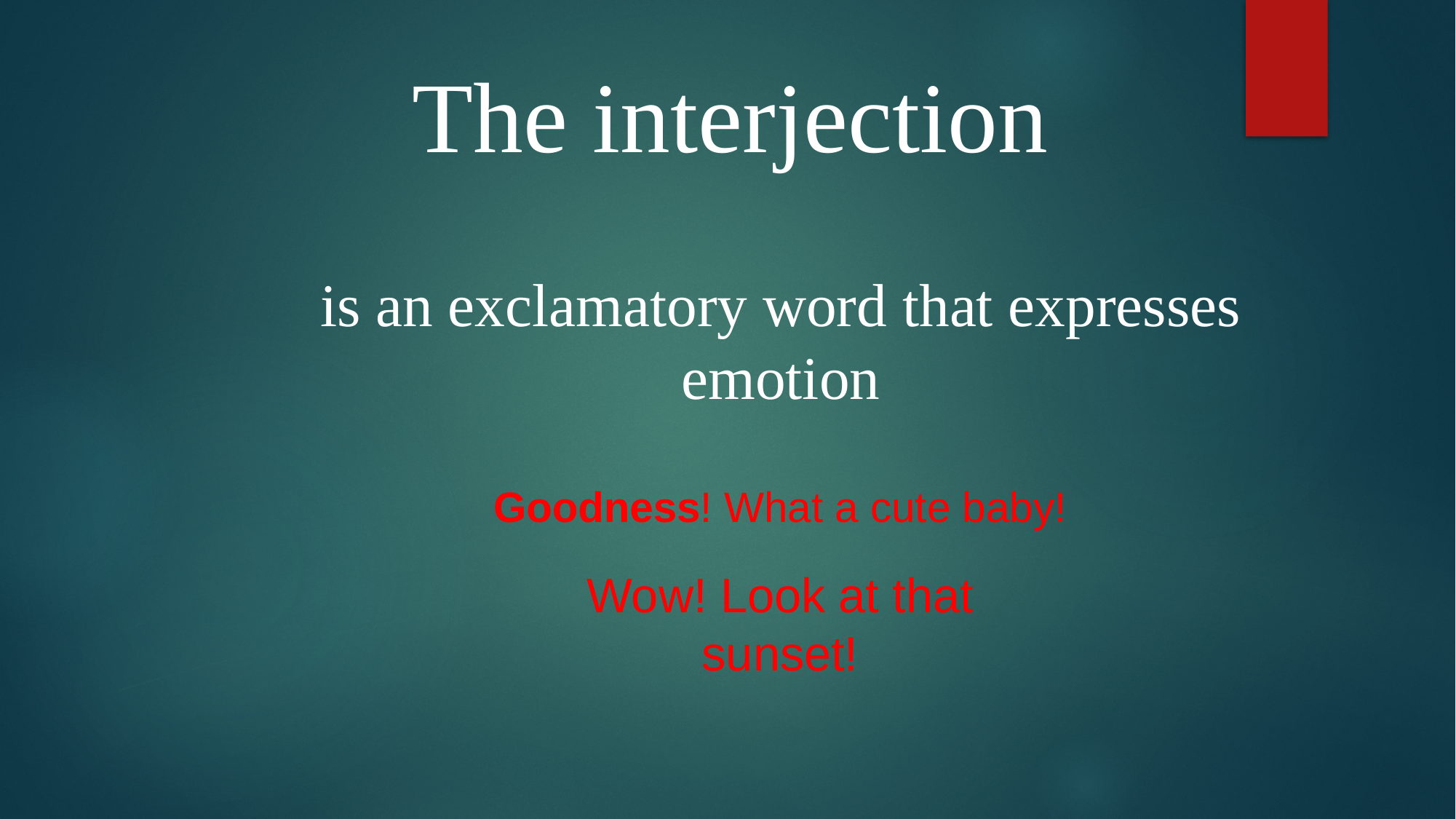

The interjection
is an exclamatory word that expresses
emotion
Goodness! What a cute baby!
Wow! Look at that
sunset!